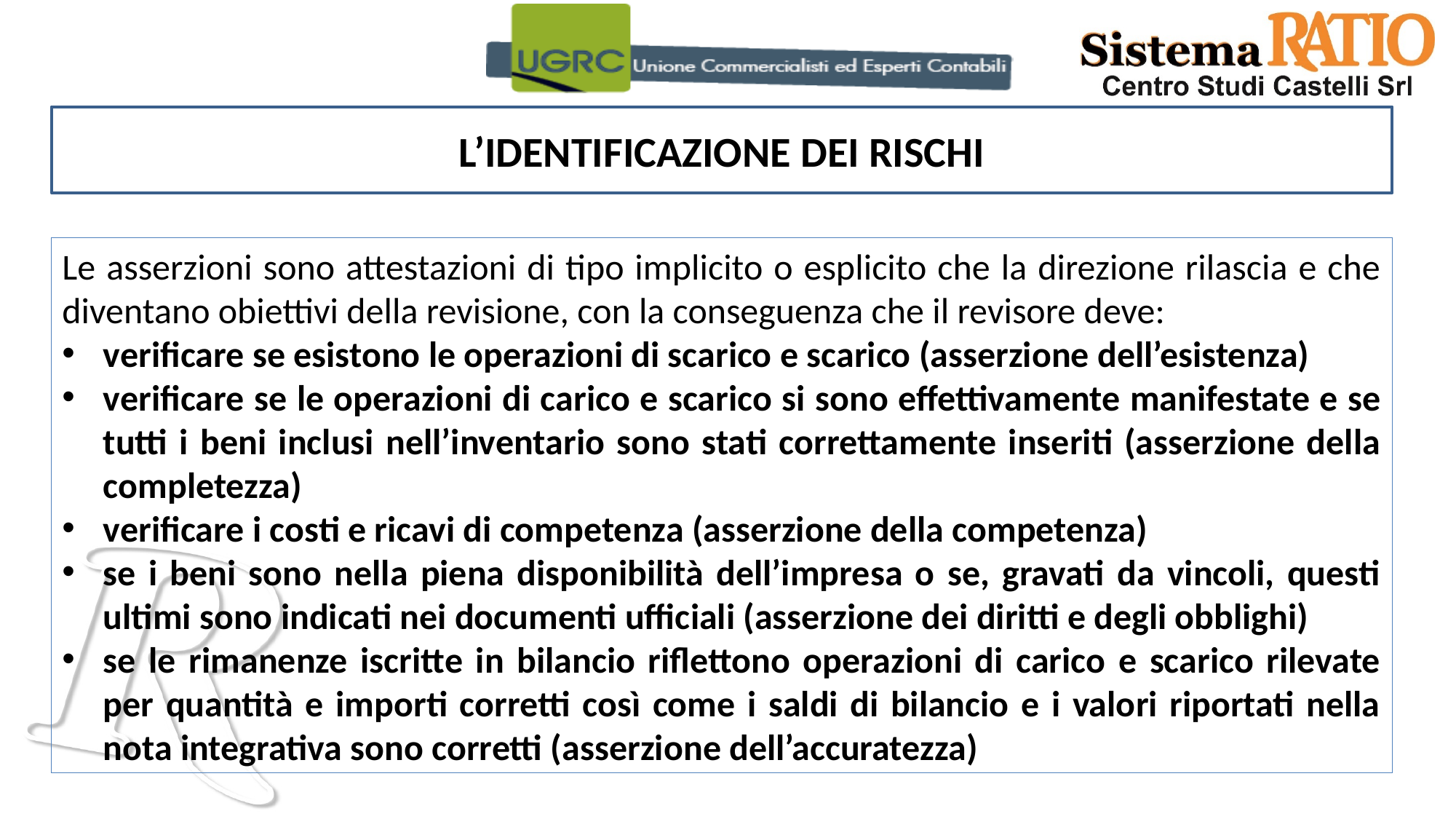

L’IDENTIFICAZIONE DEI RISCHI
Le asserzioni sono attestazioni di tipo implicito o esplicito che la direzione rilascia e che diventano obiettivi della revisione, con la conseguenza che il revisore deve:
verificare se esistono le operazioni di scarico e scarico (asserzione dell’esistenza)
verificare se le operazioni di carico e scarico si sono effettivamente manifestate e se tutti i beni inclusi nell’inventario sono stati correttamente inseriti (asserzione della completezza)
verificare i costi e ricavi di competenza (asserzione della competenza)
se i beni sono nella piena disponibilità dell’impresa o se, gravati da vincoli, questi ultimi sono indicati nei documenti ufficiali (asserzione dei diritti e degli obblighi)
se le rimanenze iscritte in bilancio riflettono operazioni di carico e scarico rilevate per quantità e importi corretti così come i saldi di bilancio e i valori riportati nella nota integrativa sono corretti (asserzione dell’accuratezza)